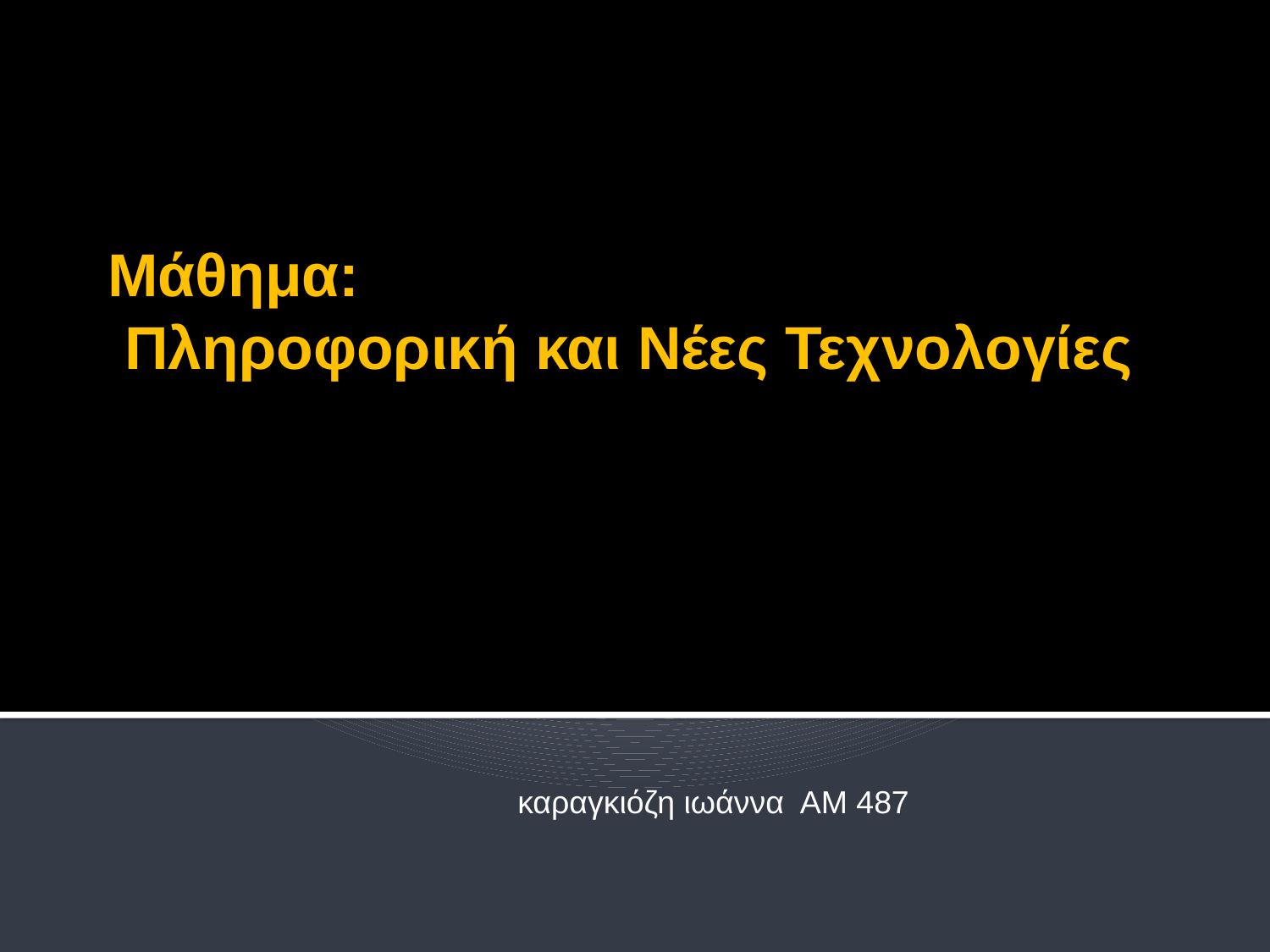

# Μάθημα: Πληροφορική και Νέες Τεχνολογίες

καραγκιόζη ιωάννα  ΑΜ 487